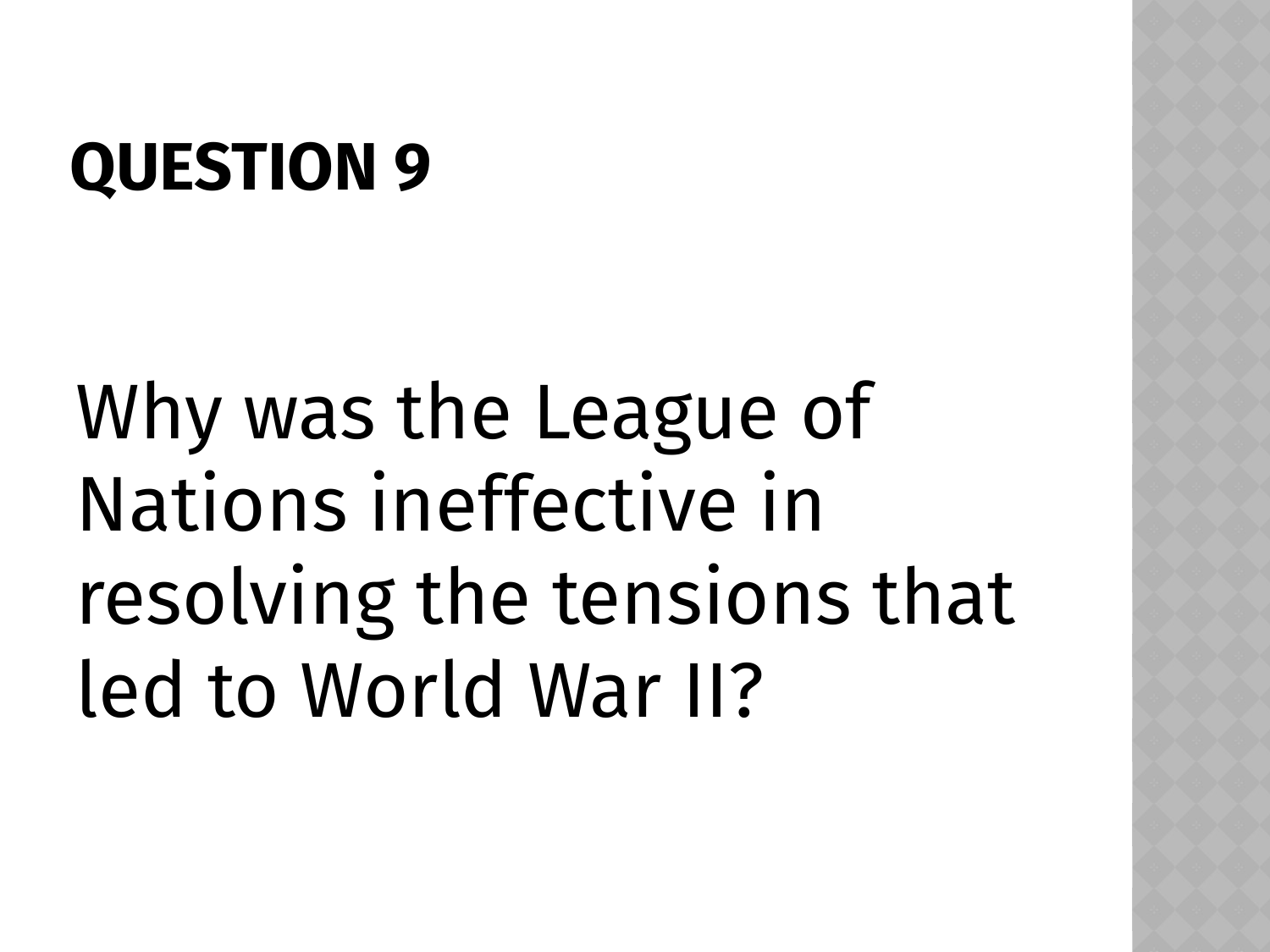

# Question 9

Why was the League of Nations ineffective in resolving the tensions that led to World War II?